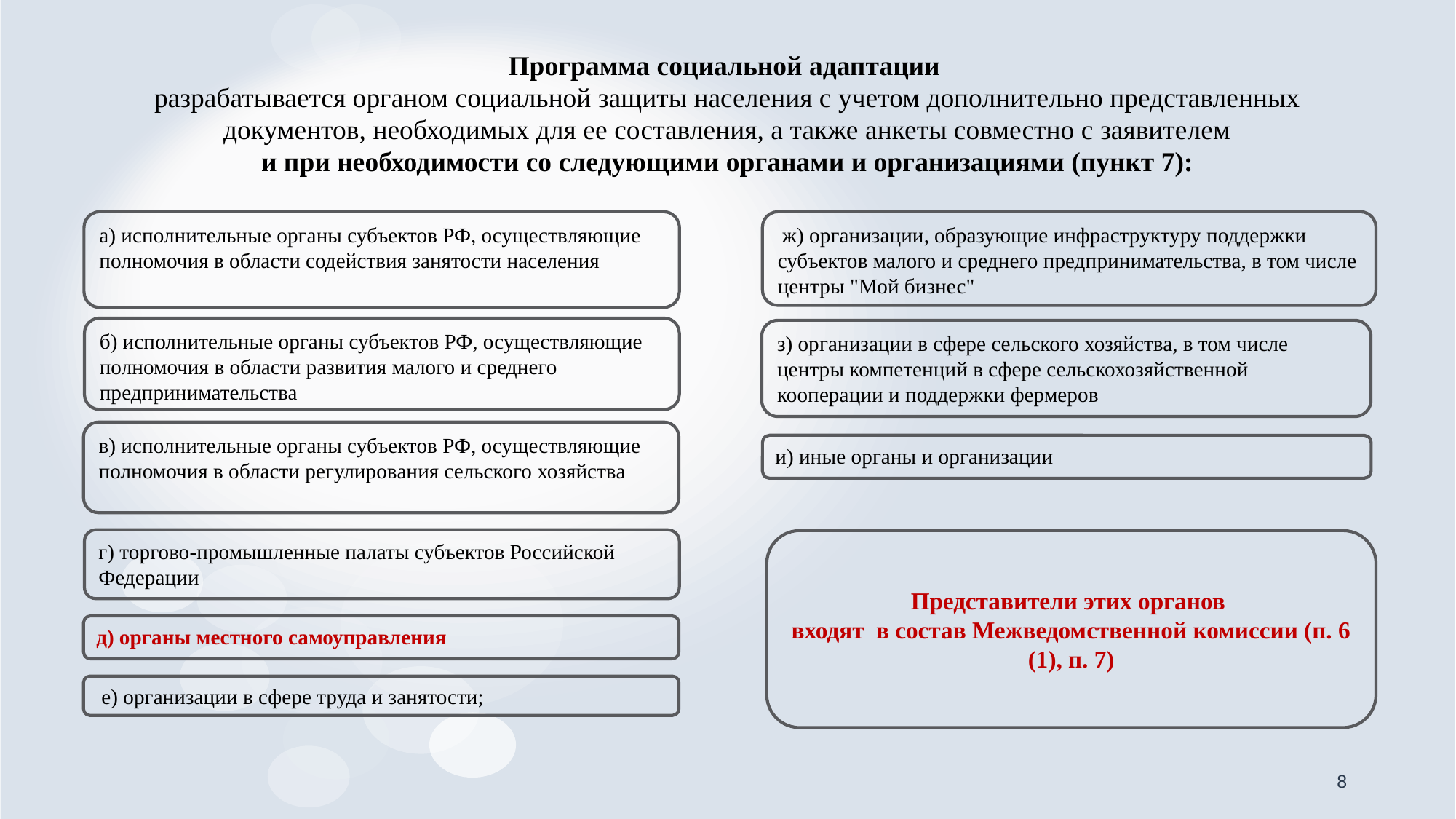

# Программа социальной адаптации разрабатывается органом социальной защиты населения с учетом дополнительно представленных документов, необходимых для ее составления, а также анкеты совместно с заявителем и при необходимости со следующими органами и организациями (пункт 7):
а) исполнительные органы субъектов РФ, осуществляющие полномочия в области содействия занятости населения
 ж) организации, образующие инфраструктуру поддержки субъектов малого и среднего предпринимательства, в том числе центры "Мой бизнес"
б) исполнительные органы субъектов РФ, осуществляющие полномочия в области развития малого и среднего предпринимательства

з) организации в сфере сельского хозяйства, в том числе центры компетенций в сфере сельскохозяйственной кооперации и поддержки фермеров

в) исполнительные органы субъектов РФ, осуществляющие полномочия в области регулирования сельского хозяйства
и) иные органы и организации
г) торгово-промышленные палаты субъектов Российской Федерации
Представители этих органов
входят  в состав Межведомственной комиссии (п. 6 (1), п. 7)
д) органы местного самоуправления
 е) организации в сфере труда и занятости;
8